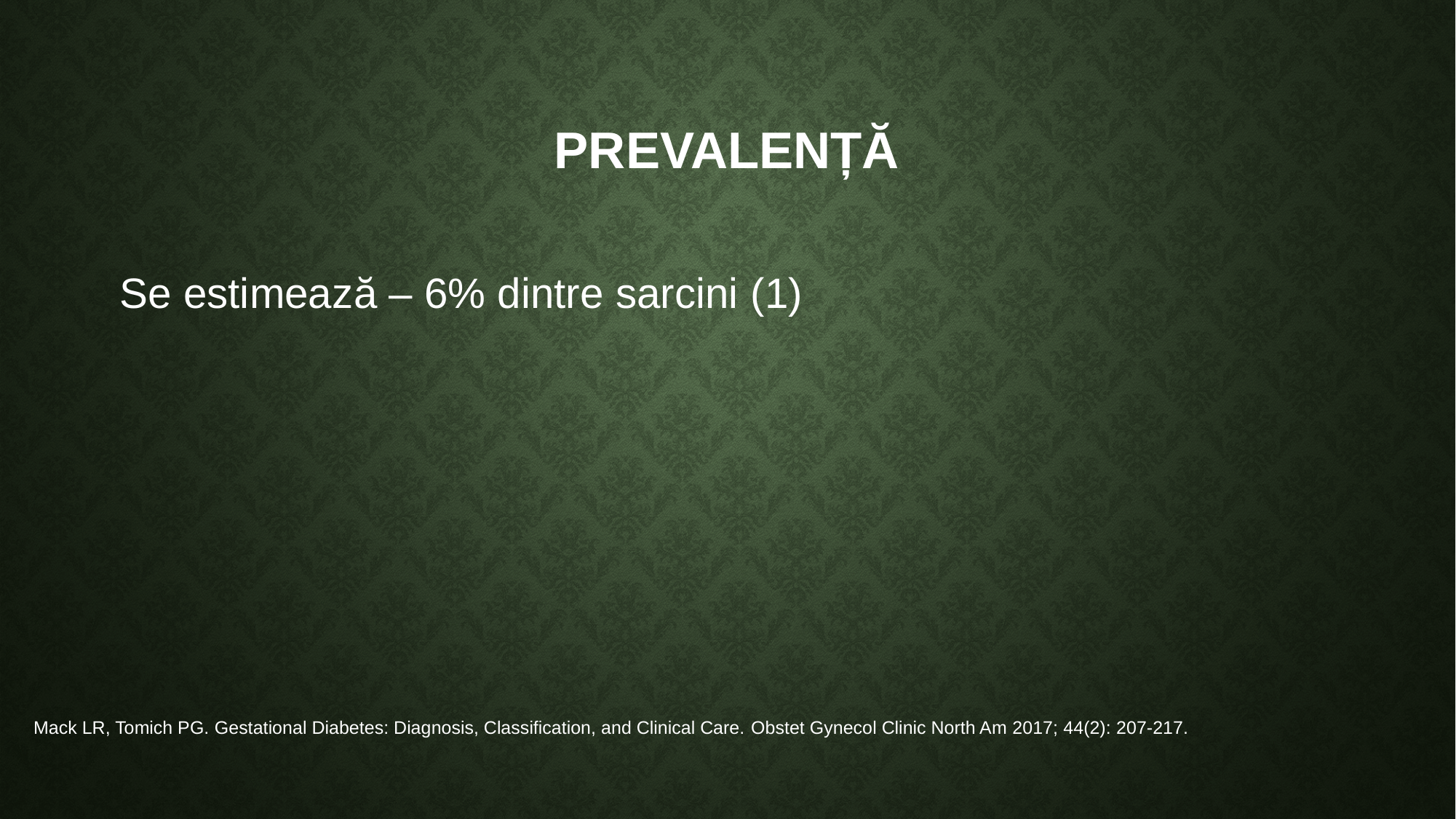

# Prevalență
Se estimează – 6% dintre sarcini (1)

Mack LR, Tomich PG. Gestational Diabetes: Diagnosis, Classification, and Clinical Care. Obstet Gynecol Clinic North Am 2017; 44(2): 207-217.